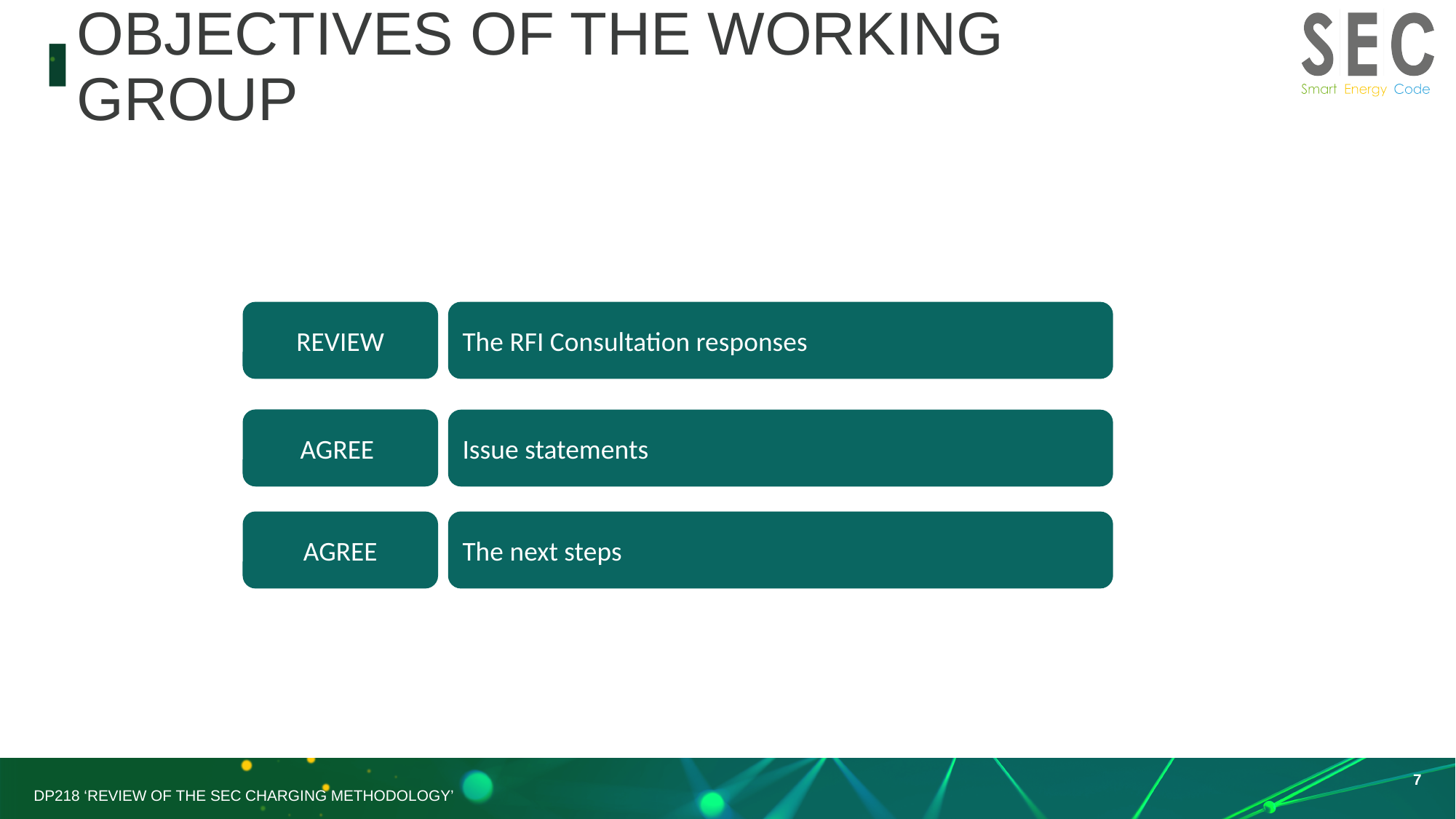

# Objectives of the Working Group
REVIEW
The RFI Consultation responses
AGREE
Issue statements
AGREE
The next steps
7
DP218 ‘Review of the SEC Charging Methodology’